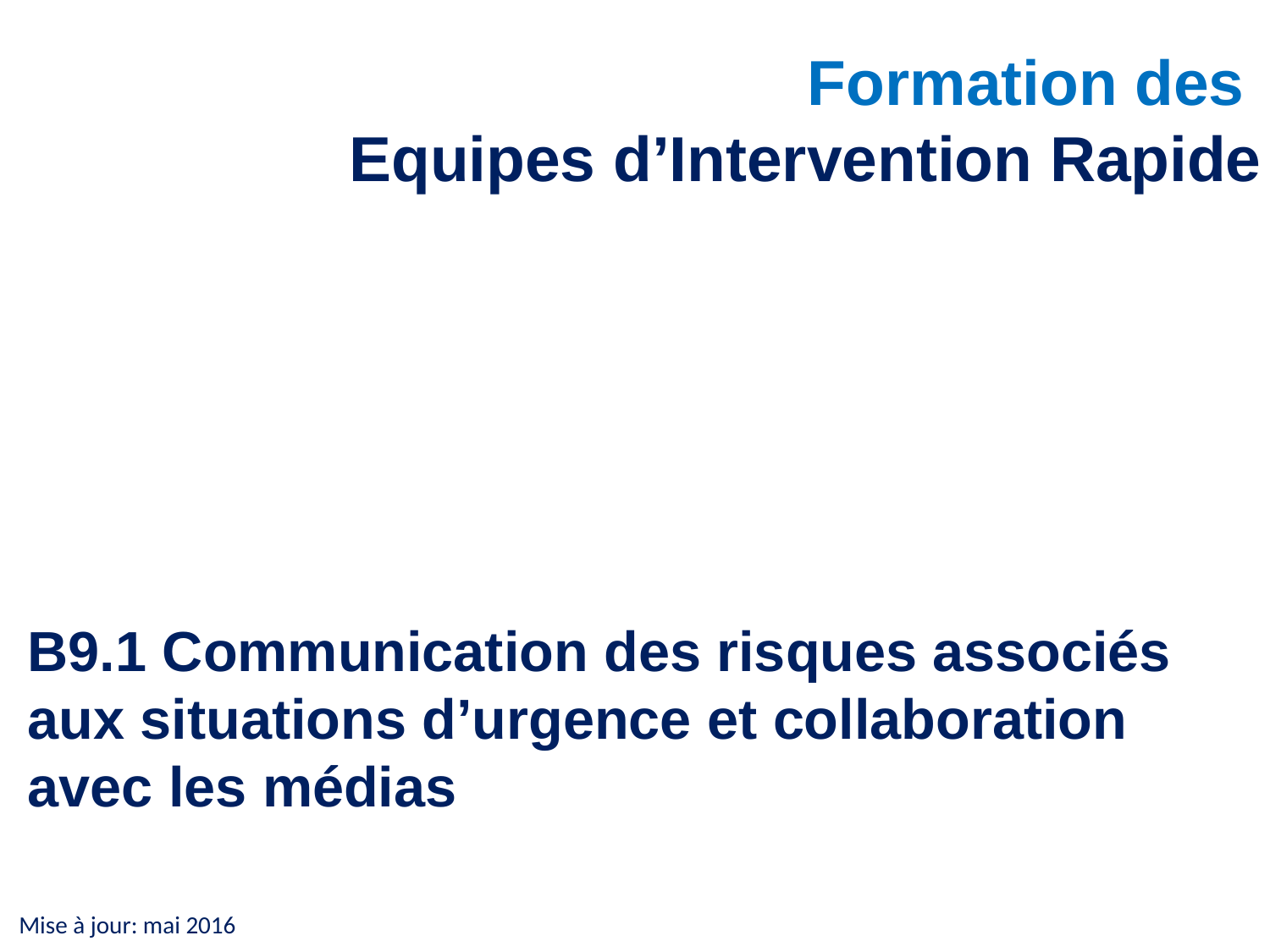

Formation des
Equipes d’Intervention Rapide
B9.1 Communication des risques associés aux situations d’urgence et collaboration avec les médias
Mise à jour: mai 2016